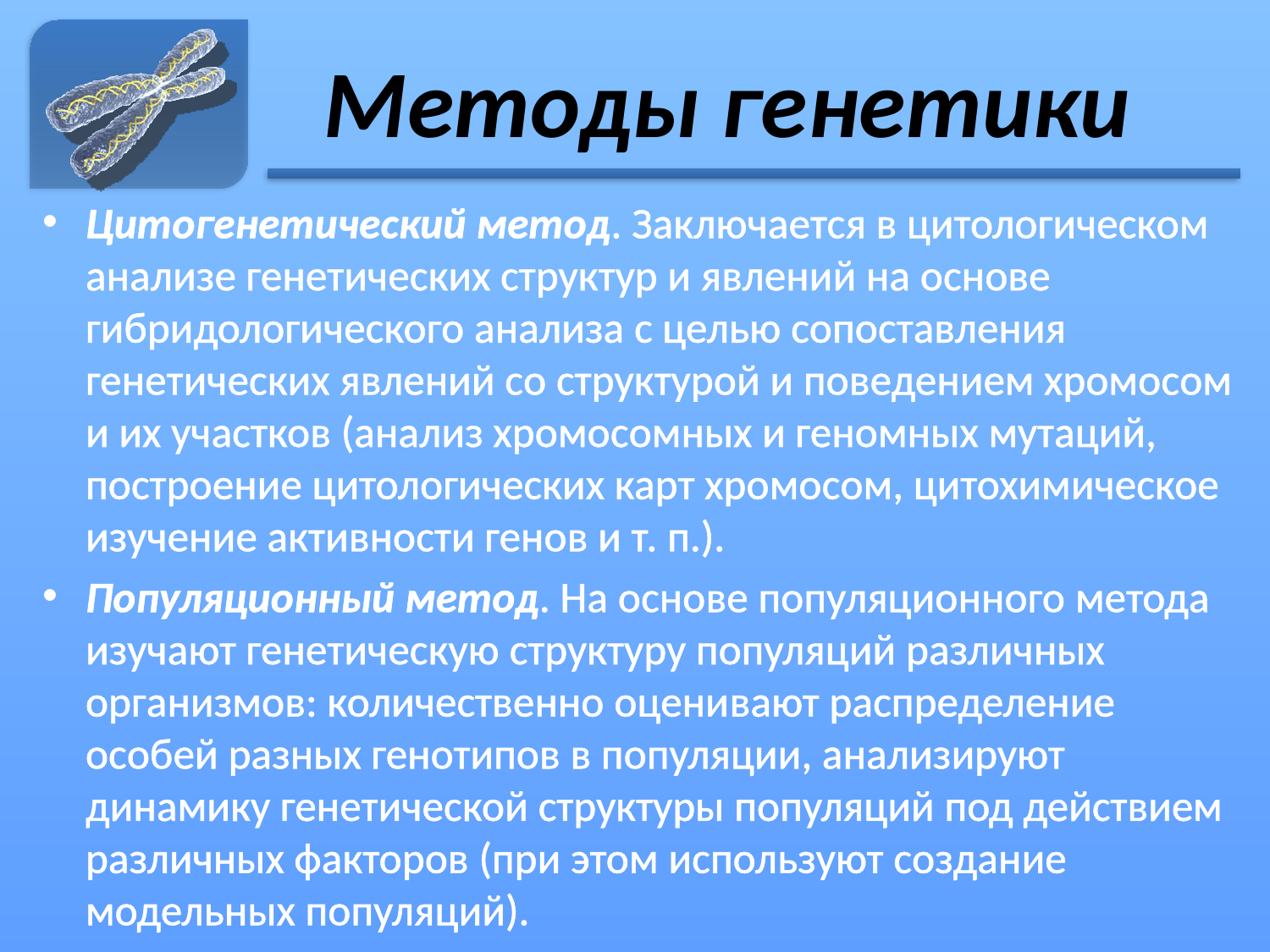

# Методы генетики
Цитогенетический метод. Заключается в цитологическом анализе генетических структур и явлений на основе гибридологического анализа с целью сопоставления генетических явлений со структурой и поведением хромосом и их участков (анализ хромосомных и геномных мутаций, построение цитологических карт хромосом, цитохимическое изучение активности генов и т. п.).
Популяционный метод. На основе популяционного метода изучают генетическую структуру популяций различных организмов: количественно оцени­вают распределение особей разных генотипов в популяции, анализируют динамику генетической структуры популяций под действием различных факторов (при этом используют создание модельных популяций).